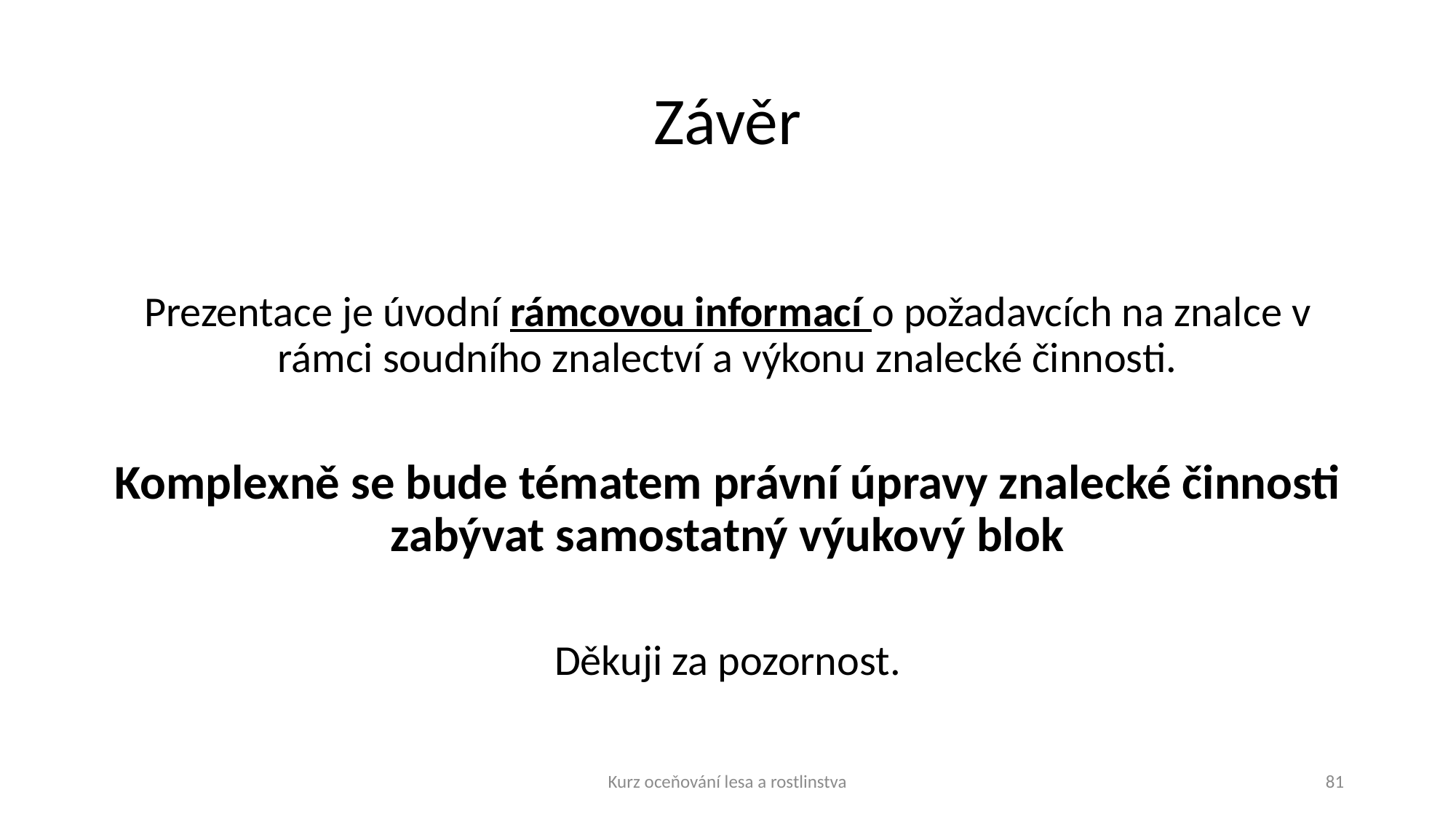

# Závěr

Prezentace je úvodní rámcovou informací o požadavcích na znalce v rámci soudního znalectví a výkonu znalecké činnosti.

Komplexně se bude tématem právní úpravy znalecké činnosti zabývat samostatný výukový blok

Děkuji za pozornost.
Kurz oceňování lesa a rostlinstva
81